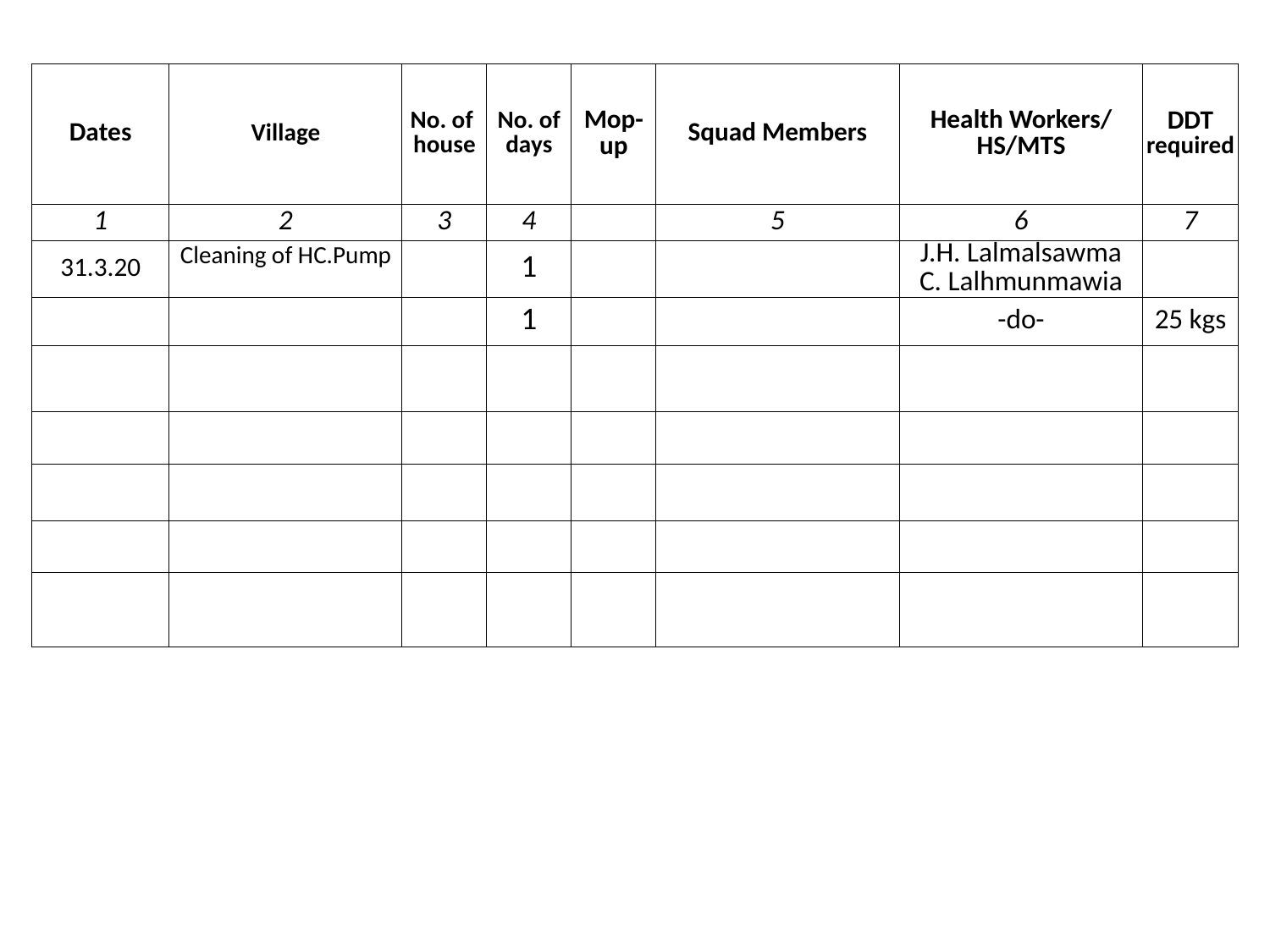

| Dates | Village | No. of house | No. of days | Mop-up | Squad Members | Health Workers/ HS/MTS | DDT required |
| --- | --- | --- | --- | --- | --- | --- | --- |
| 1 | 2 | 3 | 4 |  | 5 | 6 | 7 |
| 31.3.20 | Cleaning of HC.Pump |  | 1 |  |  | J.H. Lalmalsawma C. Lalhmunmawia |  |
|  |  |  | 1 |  |  | -do- | 25 kgs |
|  |  |  |  |  |  |  |  |
|  |  |  |  |  |  |  |  |
|  |  |  |  |  |  |  |  |
|  |  |  |  |  |  |  |  |
|  |  |  |  |  |  |  |  |
|  |  |  |  |  |  |  |  |